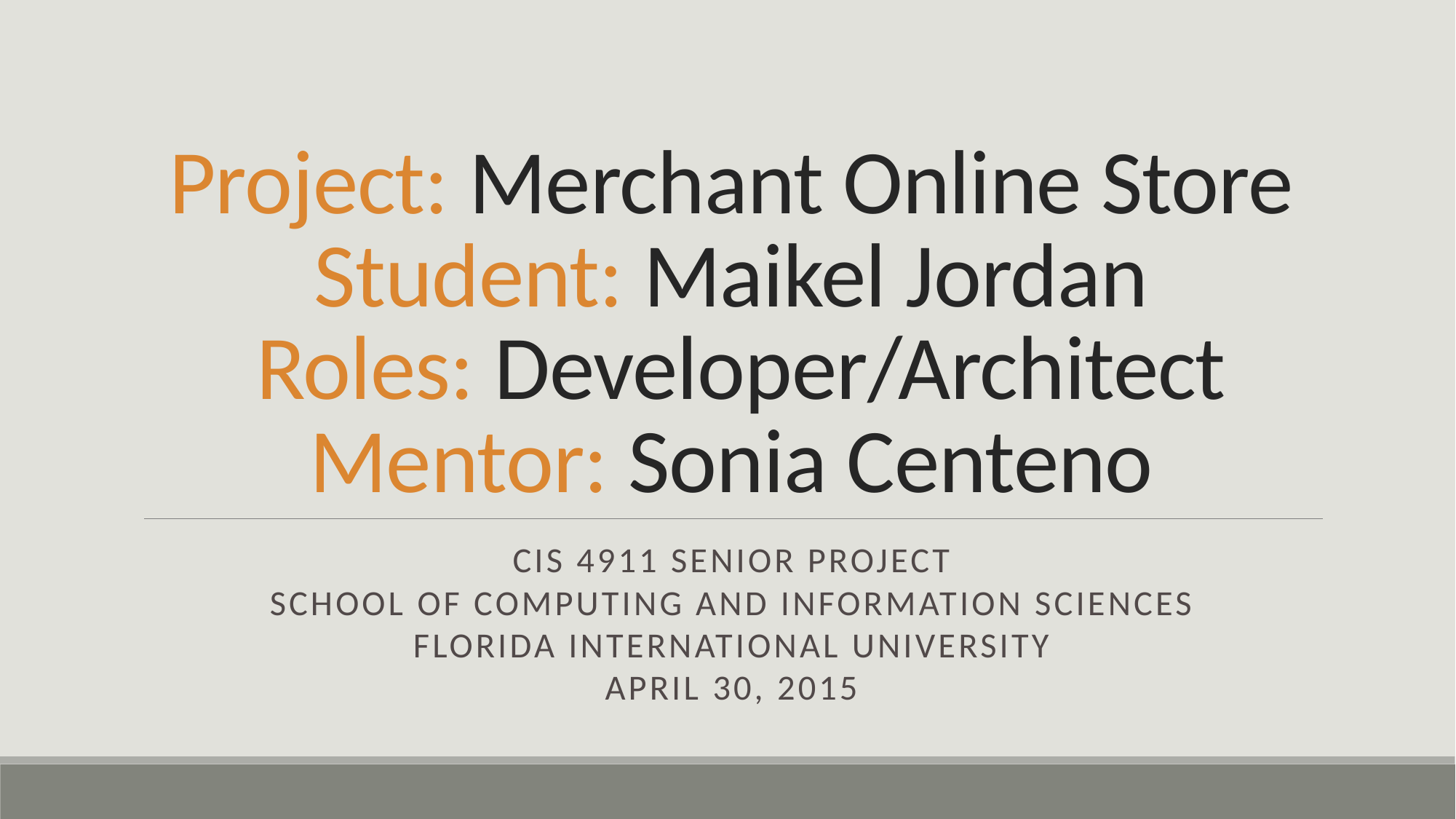

# Project: Merchant Online Store Student: Maikel Jordan Roles: Developer/Architect Mentor: Sonia Centeno
CIS 4911 Senior Project
School of Computing and Information Sciences
Florida International University
April 30, 2015